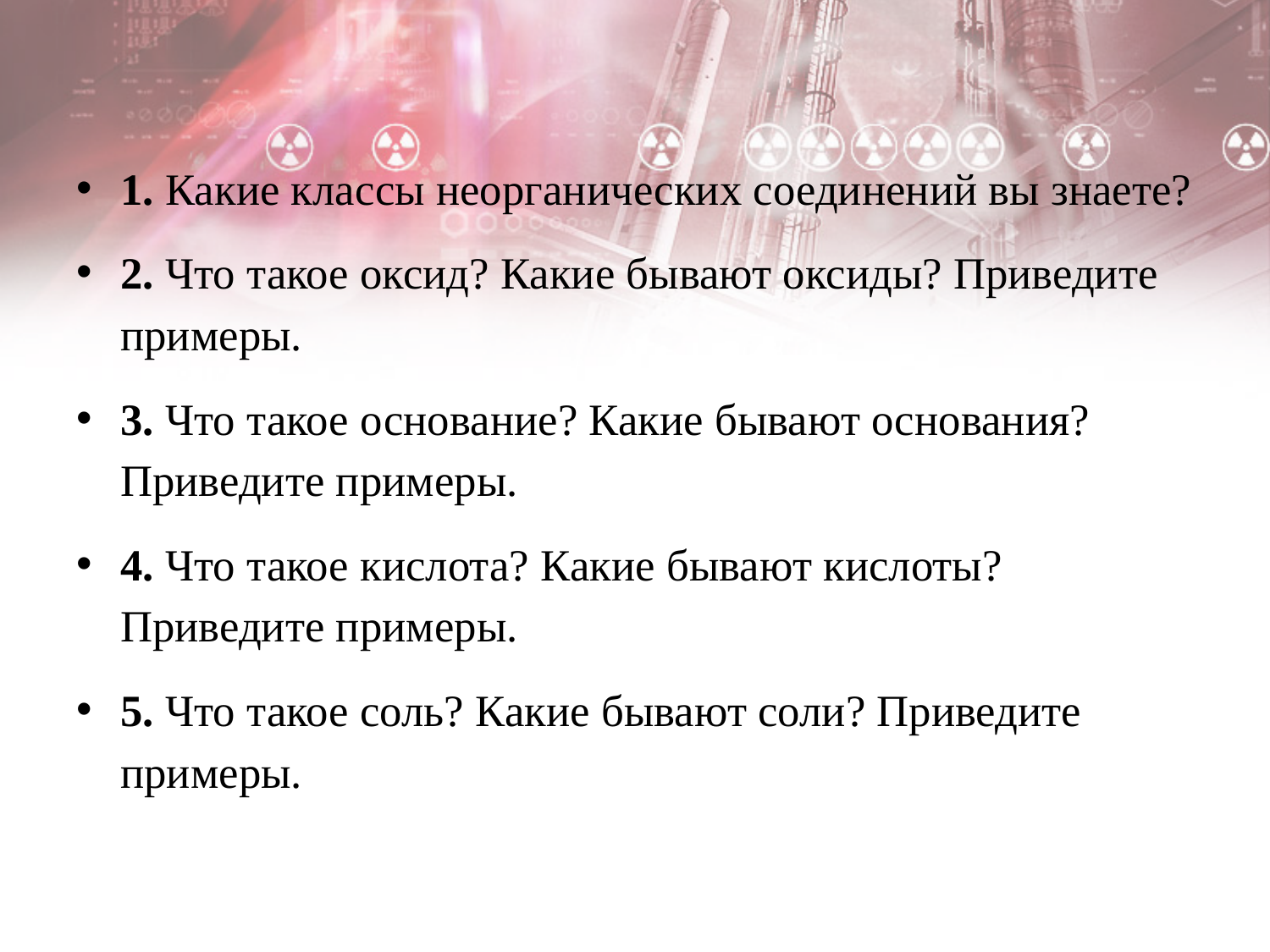

#
1. Какие классы неорганических соединений вы знаете?
2. Что такое оксид? Какие бывают оксиды? Приведите примеры.
3. Что такое основание? Какие бывают основания? Приведите примеры.
4. Что такое кислота? Какие бывают кислоты? Приведите примеры.
5. Что такое соль? Какие бывают соли? Приведите примеры.